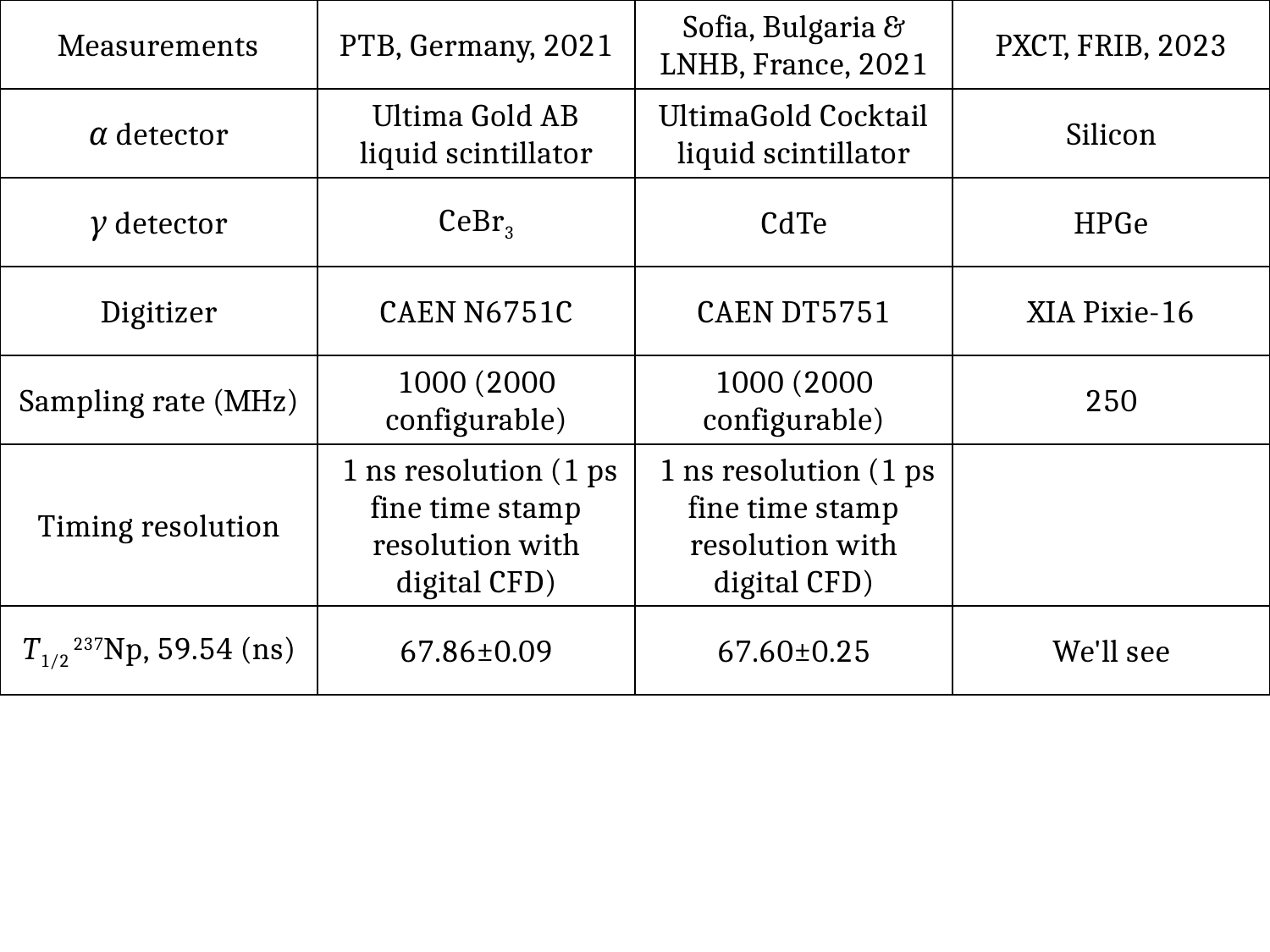

| Measurements | PTB, Germany, 2021 | Sofia, Bulgaria & LNHB, France, 2021 | PXCT, FRIB, 2023 |
| --- | --- | --- | --- |
| α detector | Ultima Gold AB liquid scintillator | UltimaGold Cocktail liquid scintillator | Silicon |
| γ detector | CeBr3 | CdTe | HPGe |
| Digitizer | CAEN N6751C | CAEN DT5751 | XIA Pixie-16 |
| Sampling rate (MHz) | 1000 (2000 configurable) | 1000 (2000 configurable) | 250 |
| Timing resolution | 1 ns resolution (1 ps fine time stamp resolution with digital CFD) | 1 ns resolution (1 ps fine time stamp resolution with digital CFD) |  |
| T1/2 237Np, 59.54 (ns) | 67.86±0.09 | 67.60±0.25 | We'll see |